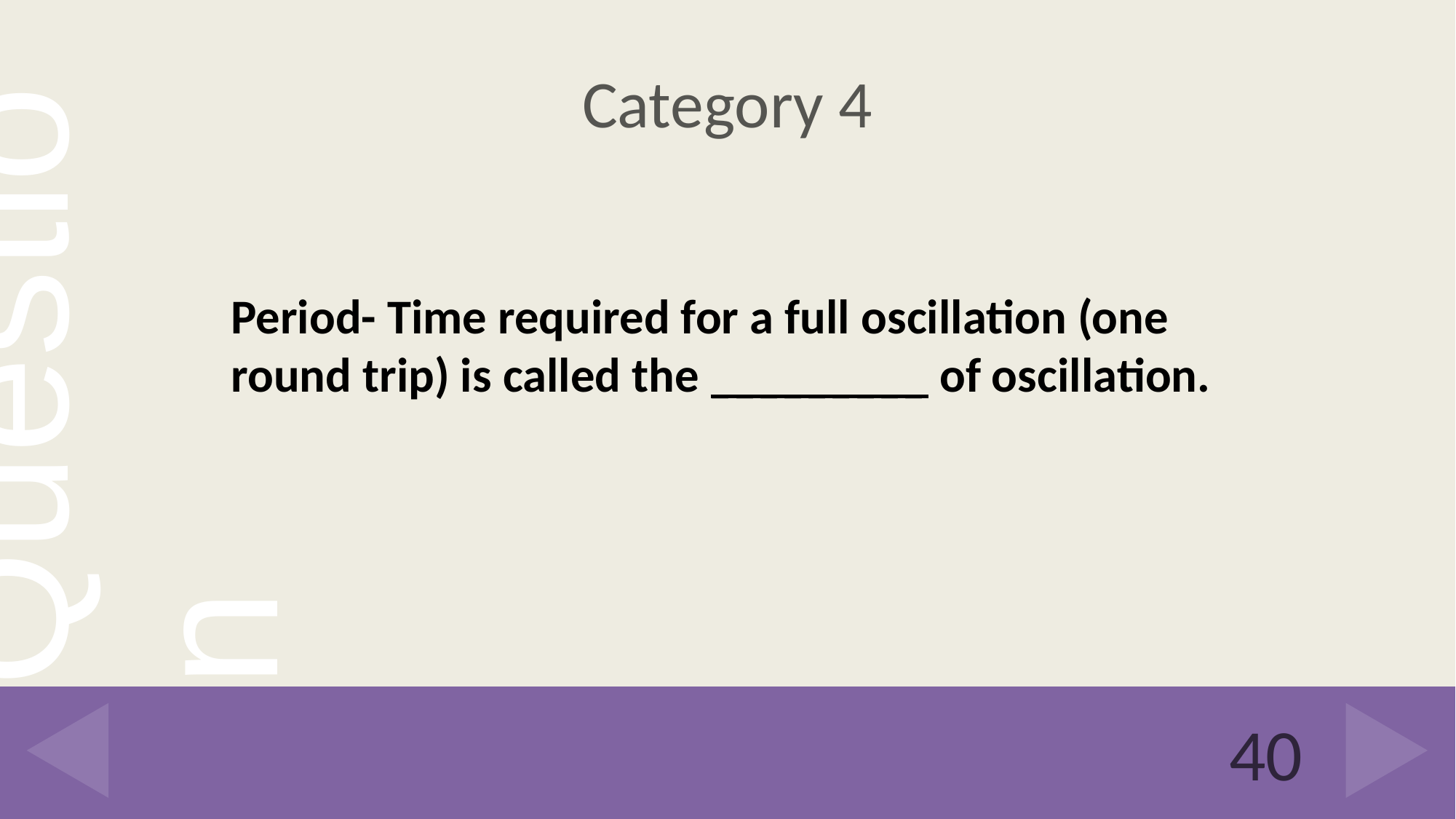

# Category 4
Period- Time required for a full oscillation (one round trip) is called the _________ of oscillation.
40